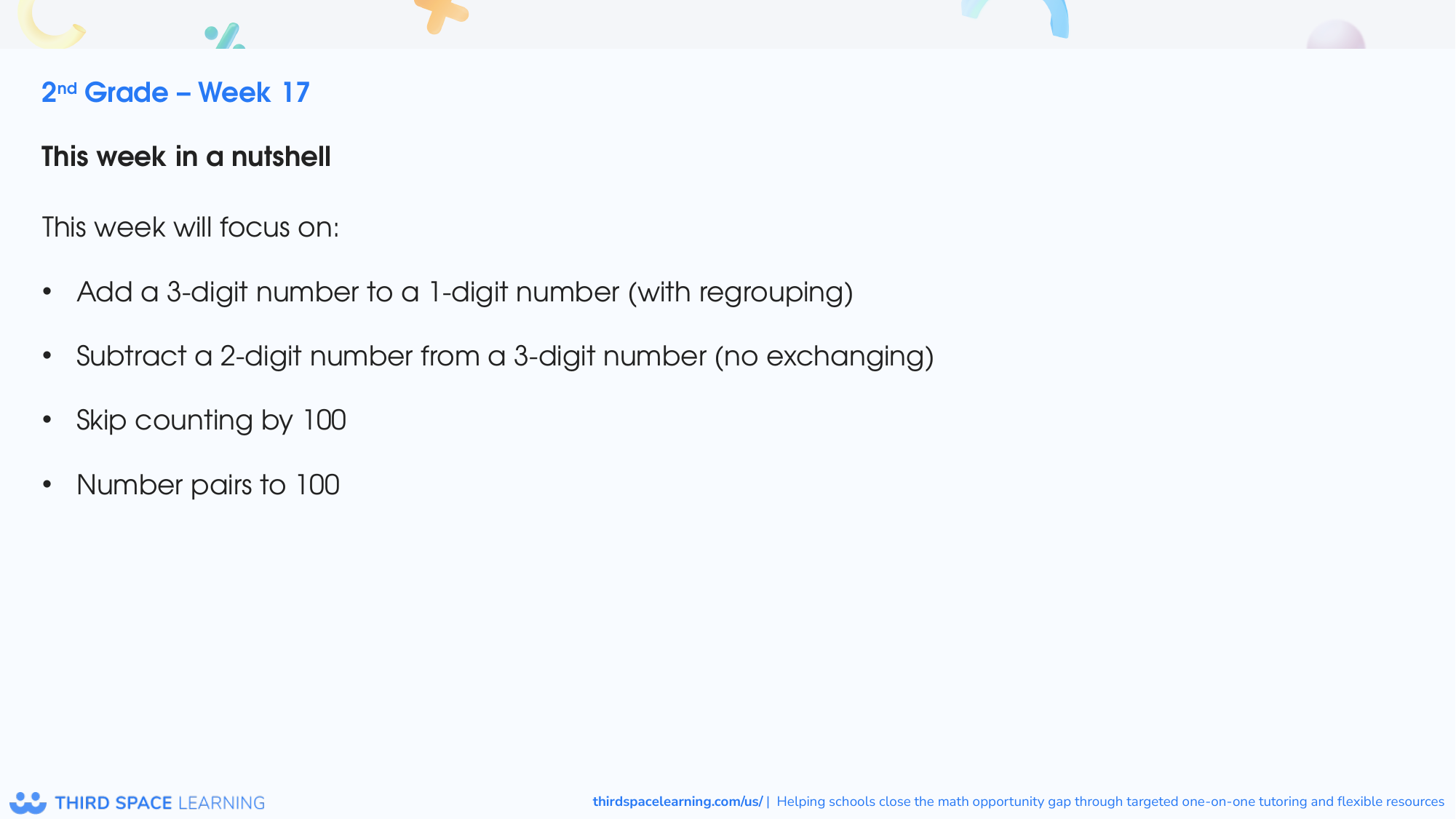

2nd Grade – Week 17
This week in a nutshell
This week will focus on:
Add a 3-digit number to a 1-digit number (with regrouping)
Subtract a 2-digit number from a 3-digit number (no exchanging)
Skip counting by 100
Number pairs to 100